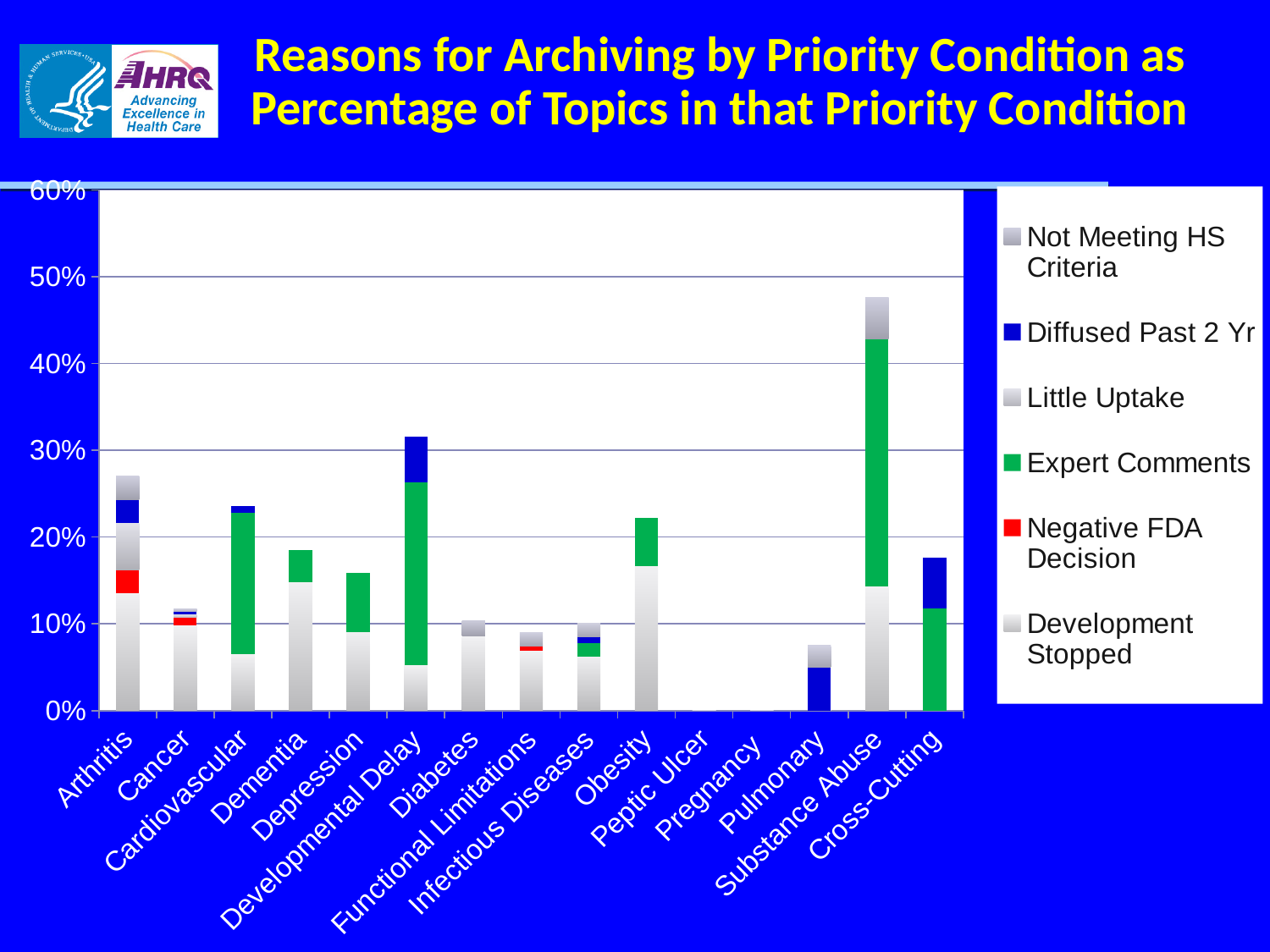

# Reasons for Archiving by Priority Condition as Percentage of Topics in that Priority Condition

### Chart

| Category | Development Stopped | Negative FDA Decision | Expert Comments | Little Uptake | Diffused Past 2 Yr | Not Meeting HS Criteria |
|---|---|---|---|---|---|---|
| Arthritis | 0.13513513513513523 | 0.027027027027027046 | 0.0 | 0.05405405405405408 | 0.027027027027027046 | 0.027027027027027046 |
| Cancer | 0.0981012658227848 | 0.009493670886075953 | 0.0 | 0.003164556962025319 | 0.003164556962025319 | 0.003164556962025319 |
| Cardiovascular | 0.06504065040650407 | 0.0 | 0.16260162601626016 | 0.0 | 0.008130081300813009 | 0.0 |
| Dementia | 0.14814814814814822 | 0.0 | 0.03703703703703705 | 0.0 | 0.0 | 0.0 |
| Depression | 0.09090909090909098 | 0.0 | 0.06818181818181818 | 0.0 | 0.0 | 0.0 |
| Developmental Delay | 0.05263157894736843 | 0.0 | 0.21052631578947376 | 0.0 | 0.05263157894736843 | 0.0 |
| Diabetes | 0.08620689655172417 | 0.0 | 0.0 | 0.0 | 0.0 | 0.017241379310344827 |
| Functional Limitations | 0.06914893617021278 | 0.005319148936170213 | 0.0 | 0.0 | 0.0 | 0.015957446808510637 |
| Infectious Diseases | 0.06201550387596899 | 0.0 | 0.015503875968992257 | 0.0 | 0.007751937984496128 | 0.015503875968992257 |
| Obesity | 0.16666666666666666 | 0.0 | 0.055555555555555525 | 0.0 | 0.0 | 0.0 |
| Peptic Ulcer | 0.0 | 0.0 | 0.0 | 0.0 | 0.0 | 0.0 |
| Pregnancy  | 0.0 | 0.0 | 0.0 | 0.0 | 0.0 | 0.0 |
| Pulmonary | 0.0 | 0.0 | 0.0 | 0.0 | 0.05 | 0.025 |
| Substance Abuse | 0.14285714285714293 | 0.0 | 0.28571428571428586 | 0.0 | 0.0 | 0.04761904761904762 |
| Cross-Cutting | 0.0 | 0.0 | 0.11764705882352942 | 0.0 | 0.058823529411764705 | 0.0 |